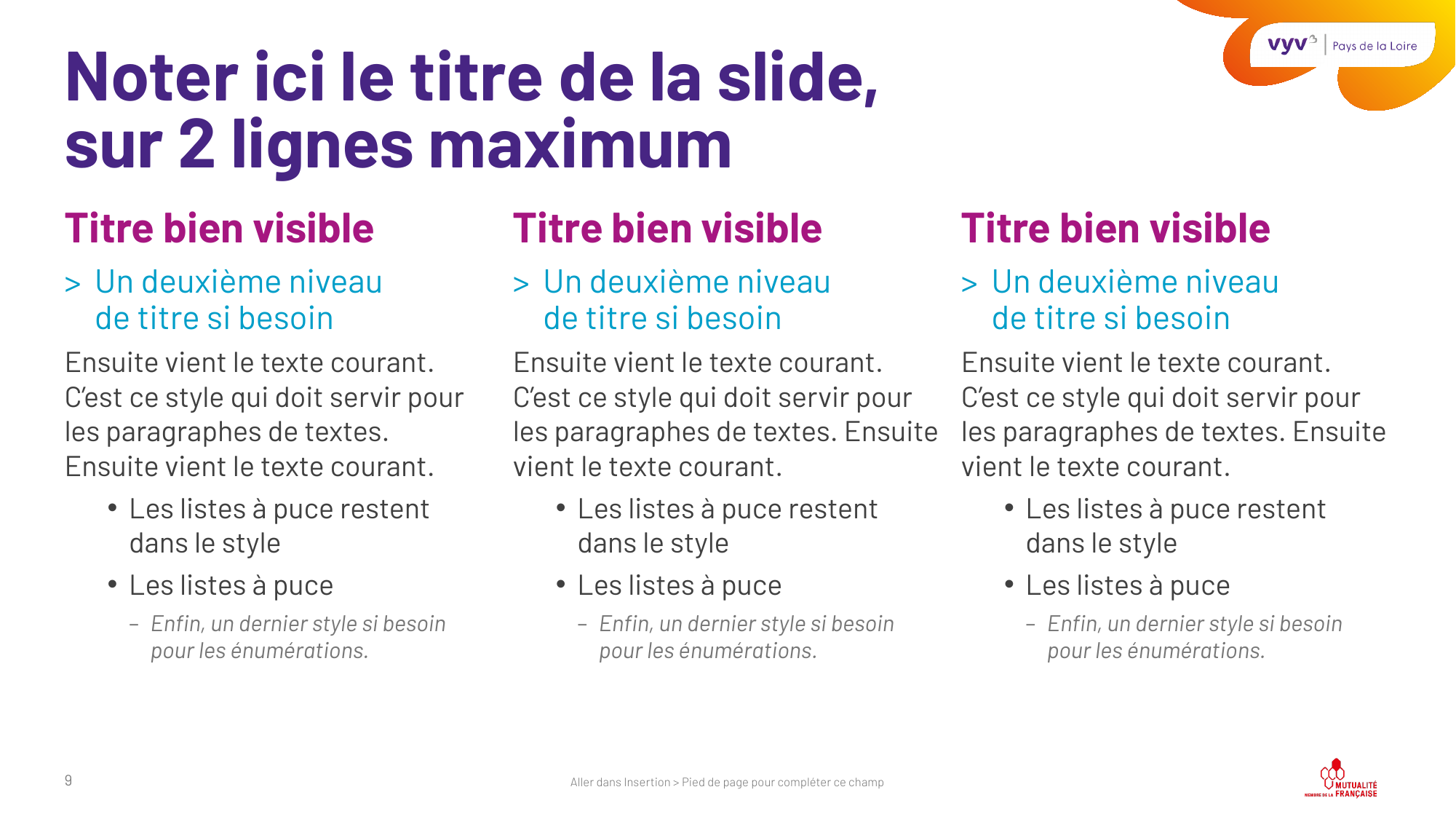

# Noter ici le titre de la slide, sur 2 lignes maximum
Titre bien visible
Un deuxième niveau
de titre si besoin
Ensuite vient le texte courant. C’est ce style qui doit servir pour les paragraphes de textes. Ensuite vient le texte courant.
Les listes à puce restent dans le style
Les listes à puce
Enfin, un dernier style si besoin pour les énumérations.
Titre bien visible
Un deuxième niveau
de titre si besoin
Ensuite vient le texte courant. C’est ce style qui doit servir pour les paragraphes de textes. Ensuite vient le texte courant.
Les listes à puce restent dans le style
Les listes à puce
Enfin, un dernier style si besoin pour les énumérations.
Titre bien visible
Un deuxième niveau
de titre si besoin
Ensuite vient le texte courant. C’est ce style qui doit servir pour les paragraphes de textes. Ensuite vient le texte courant.
Les listes à puce restent dans le style
Les listes à puce
Enfin, un dernier style si besoin pour les énumérations.
9
Aller dans Insertion > Pied de page pour compléter ce champ